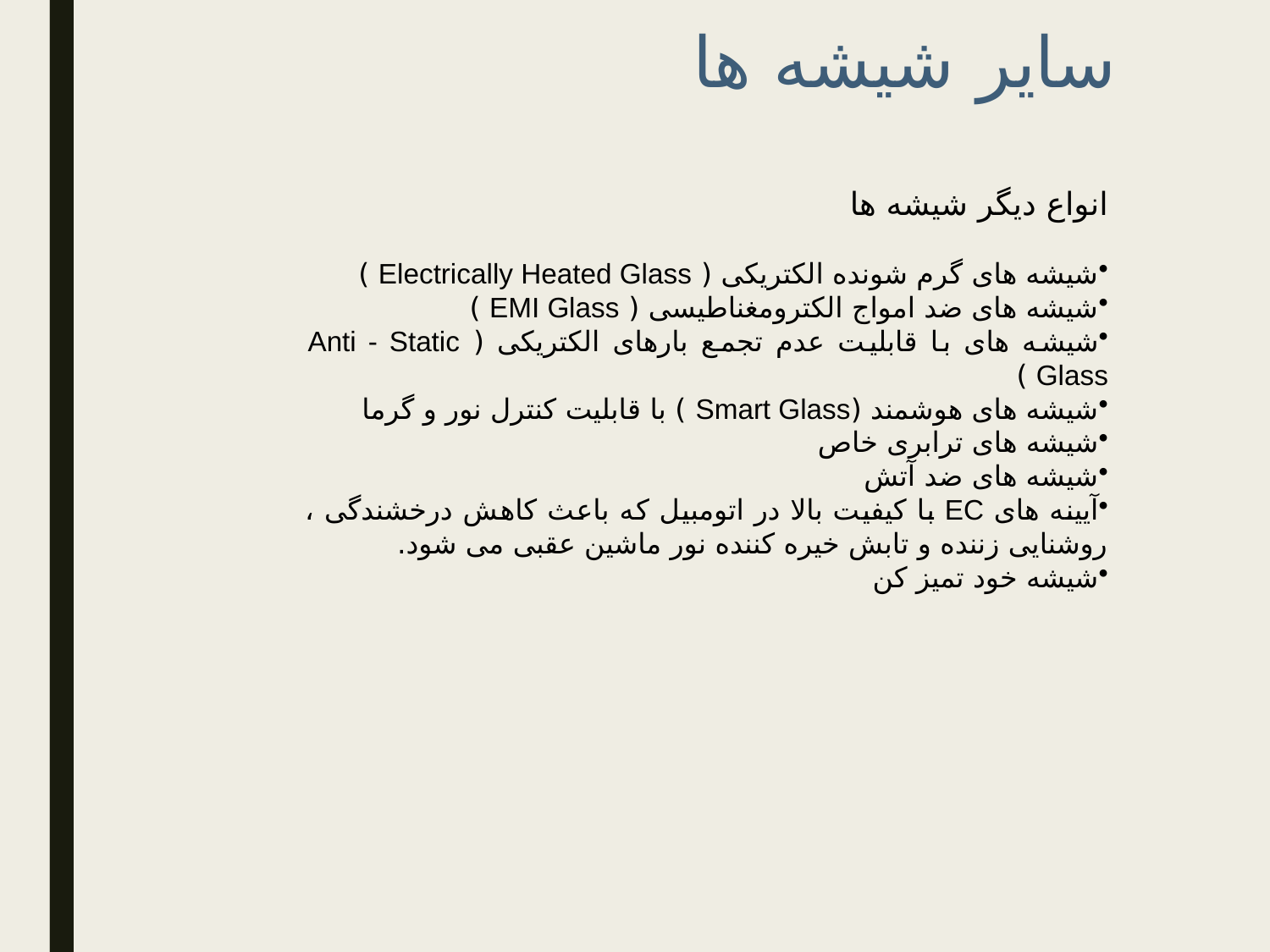

سایر شیشه ها
انواع دیگر شيشه ها

شیشه های گرم شونده الکتریکی ( Electrically Heated Glass )
شیشه های ضد امواج الکترومغناطیسی ( EMI Glass )
شیشه های با قابلیت عدم تجمع بارهای الکتریکی ( Anti - Static Glass )
شیشه های هوشمند (Smart Glass ) با قابلیت کنترل نور و گرما
شیشه های ترابری خاص
شیشه های ضد آتش
آیینه های EC با کیفیت بالا در اتومبیل که باعث کاهش درخشندگی ، روشنایی زننده و تابش خیره کننده نور ماشین عقبی می شود.
شيشه خود تميز كن